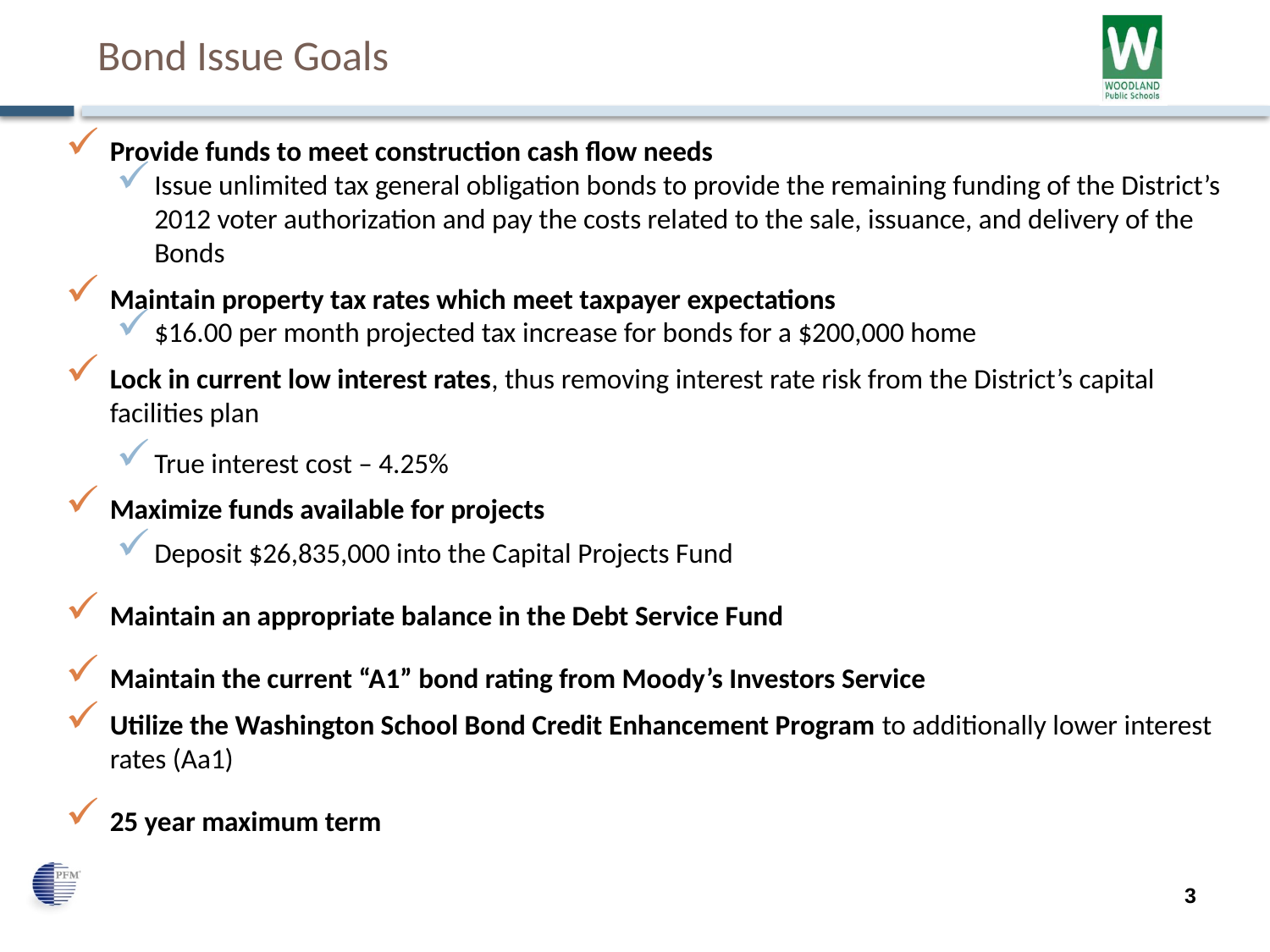

# Bond Issue Goals
Provide funds to meet construction cash flow needs
Issue unlimited tax general obligation bonds to provide the remaining funding of the District’s 2012 voter authorization and pay the costs related to the sale, issuance, and delivery of the Bonds
Maintain property tax rates which meet taxpayer expectations
$16.00 per month projected tax increase for bonds for a $200,000 home
Lock in current low interest rates, thus removing interest rate risk from the District’s capital facilities plan
True interest cost – 4.25%
Maximize funds available for projects
Deposit $26,835,000 into the Capital Projects Fund
Maintain an appropriate balance in the Debt Service Fund
Maintain the current “A1” bond rating from Moody’s Investors Service
Utilize the Washington School Bond Credit Enhancement Program to additionally lower interest rates (Aa1)
25 year maximum term

3